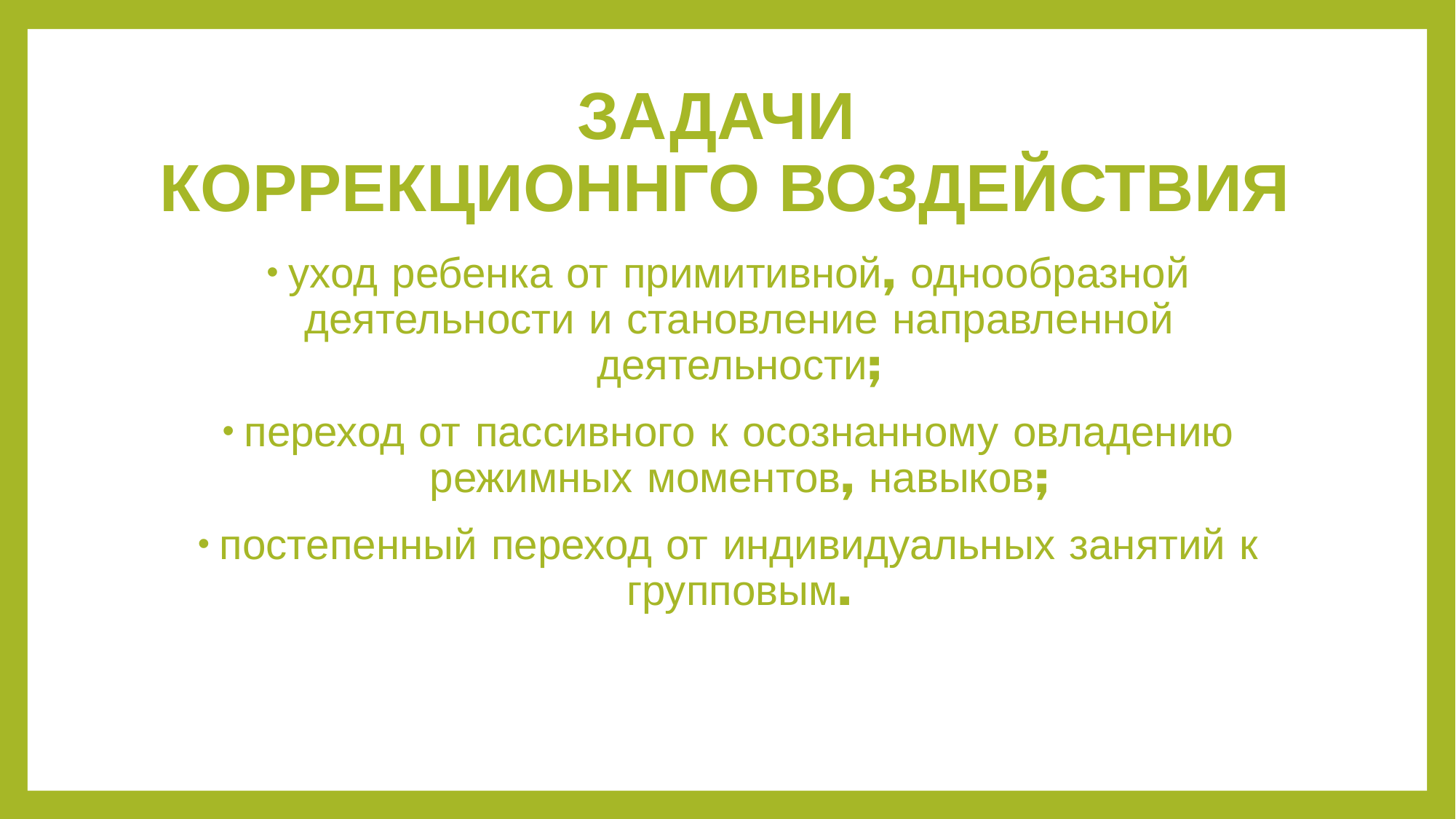

# ЗАДАЧИ КОРРЕКЦИОННГО ВОЗДЕЙСТВИЯ
уход ребенка от примитивной, однообразной деятельности и становление направленной деятельности;
переход от пассивного к осознанному овладению режимных моментов, навыков;
постепенный переход от индивидуальных занятий к групповым.